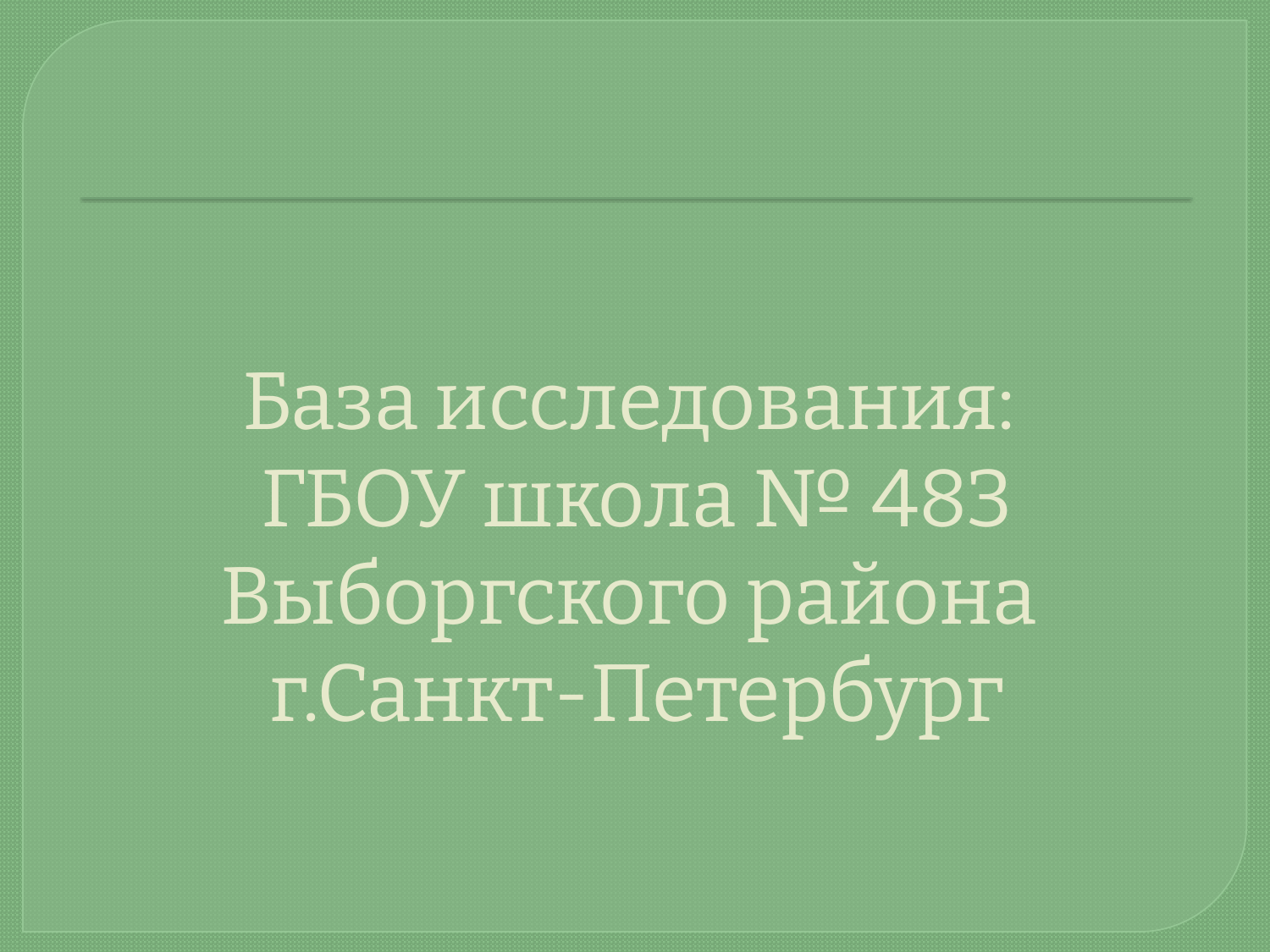

# База исследования: ГБОУ школа № 483 Выборгского района г.Санкт-Петербург